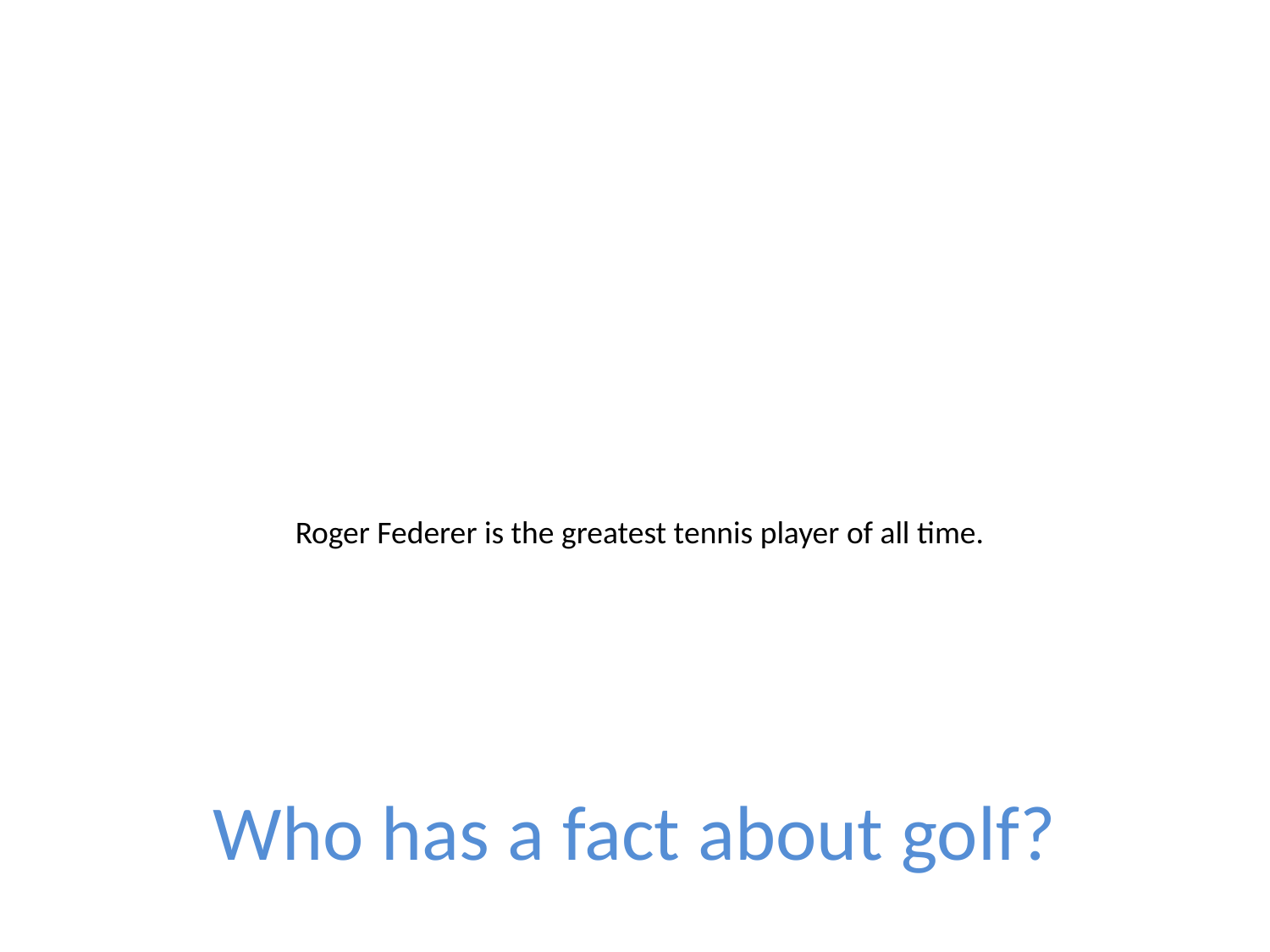

# Roger Federer is the greatest tennis player of all time.
Who has a fact about golf?